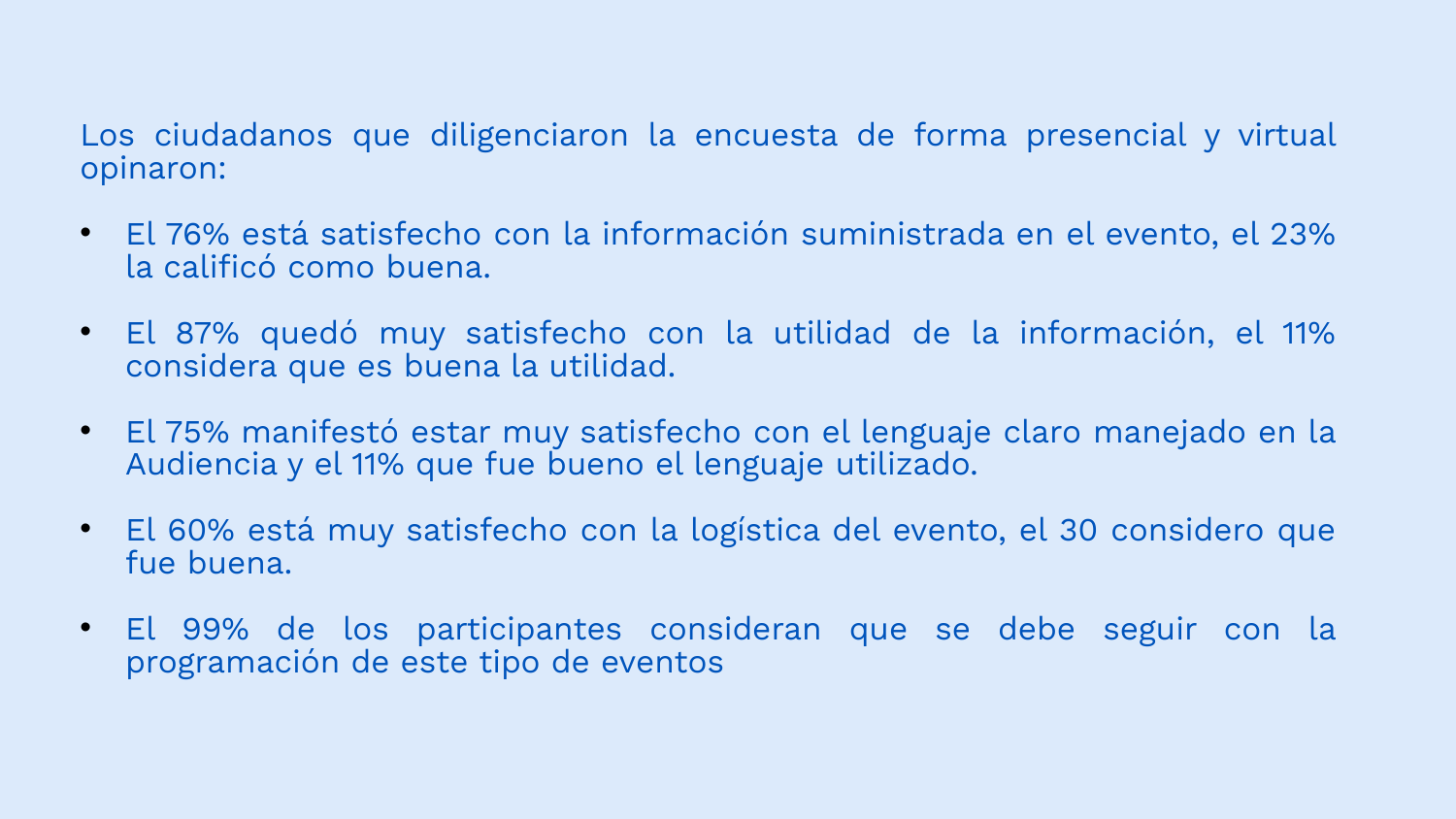

Los ciudadanos que diligenciaron la encuesta de forma presencial y virtual opinaron:

El 76% está satisfecho con la información suministrada en el evento, el 23% la calificó como buena.

El 87% quedó muy satisfecho con la utilidad de la información, el 11% considera que es buena la utilidad.

El 75% manifestó estar muy satisfecho con el lenguaje claro manejado en la Audiencia y el 11% que fue bueno el lenguaje utilizado.

El 60% está muy satisfecho con la logística del evento, el 30 considero que fue buena.

El 99% de los participantes consideran que se debe seguir con la programación de este tipo de eventos